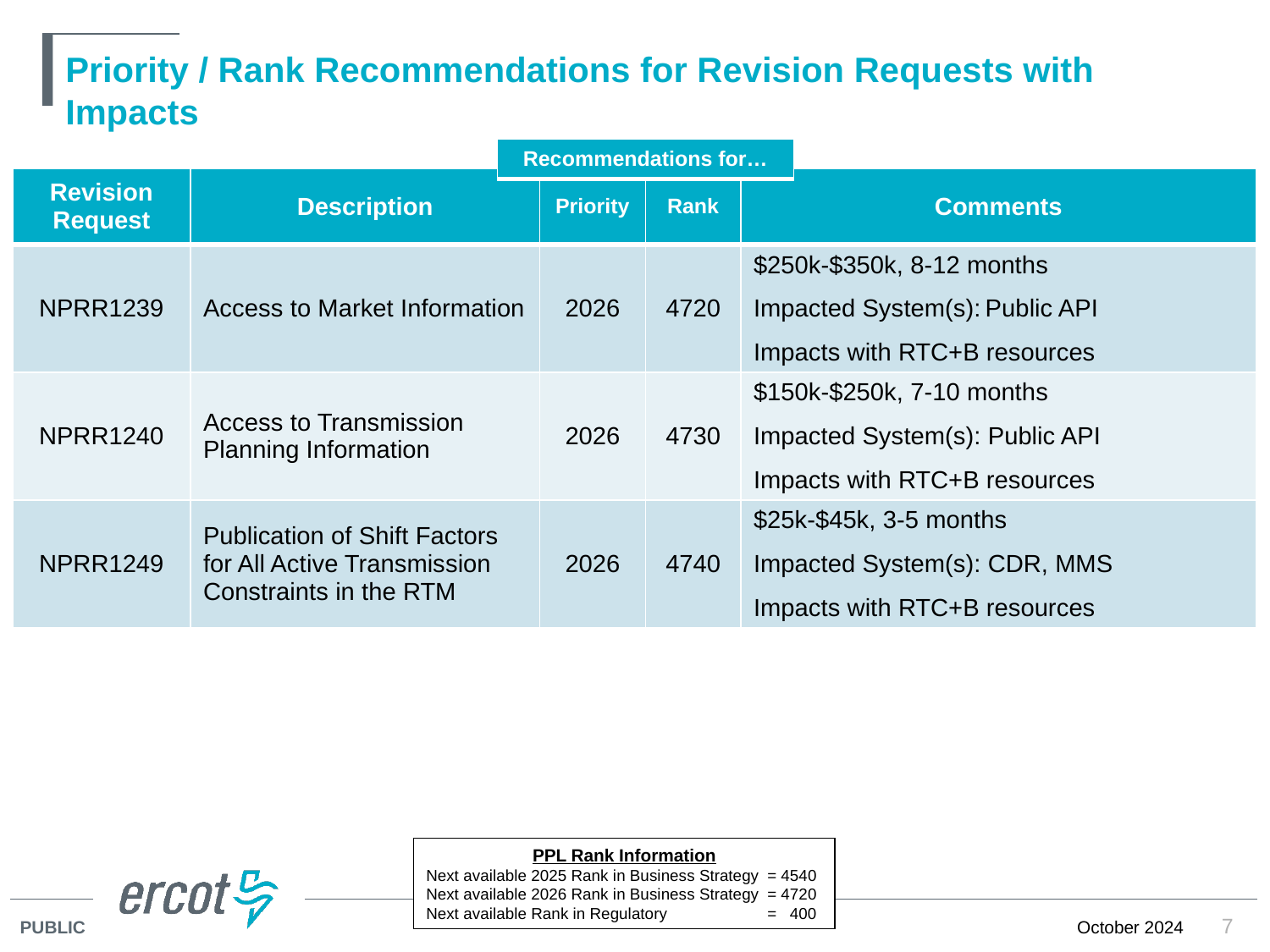

# Priority / Rank Recommendations for Revision Requests with Impacts
| Recommendations for… |
| --- |
| Revision Request | Description | Priority | Rank | Comments |
| --- | --- | --- | --- | --- |
| NPRR1239 | Access to Market Information | 2026 | 4720 | $250k-$350k, 8-12 months Impacted System(s): Public API Impacts with RTC+B resources |
| NPRR1240 | Access to Transmission Planning Information | 2026 | 4730 | $150k-$250k, 7-10 months Impacted System(s): Public API Impacts with RTC+B resources |
| NPRR1249 | Publication of Shift Factors for All Active Transmission Constraints in the RTM | 2026 | 4740 | $25k-$45k, 3-5 months Impacted System(s): CDR, MMS Impacts with RTC+B resources |
PPL Rank Information
Next available 2025 Rank in Business Strategy 	= 4540
Next available 2026 Rank in Business Strategy 	= 4720
Next available Rank in Regulatory	=   400
7